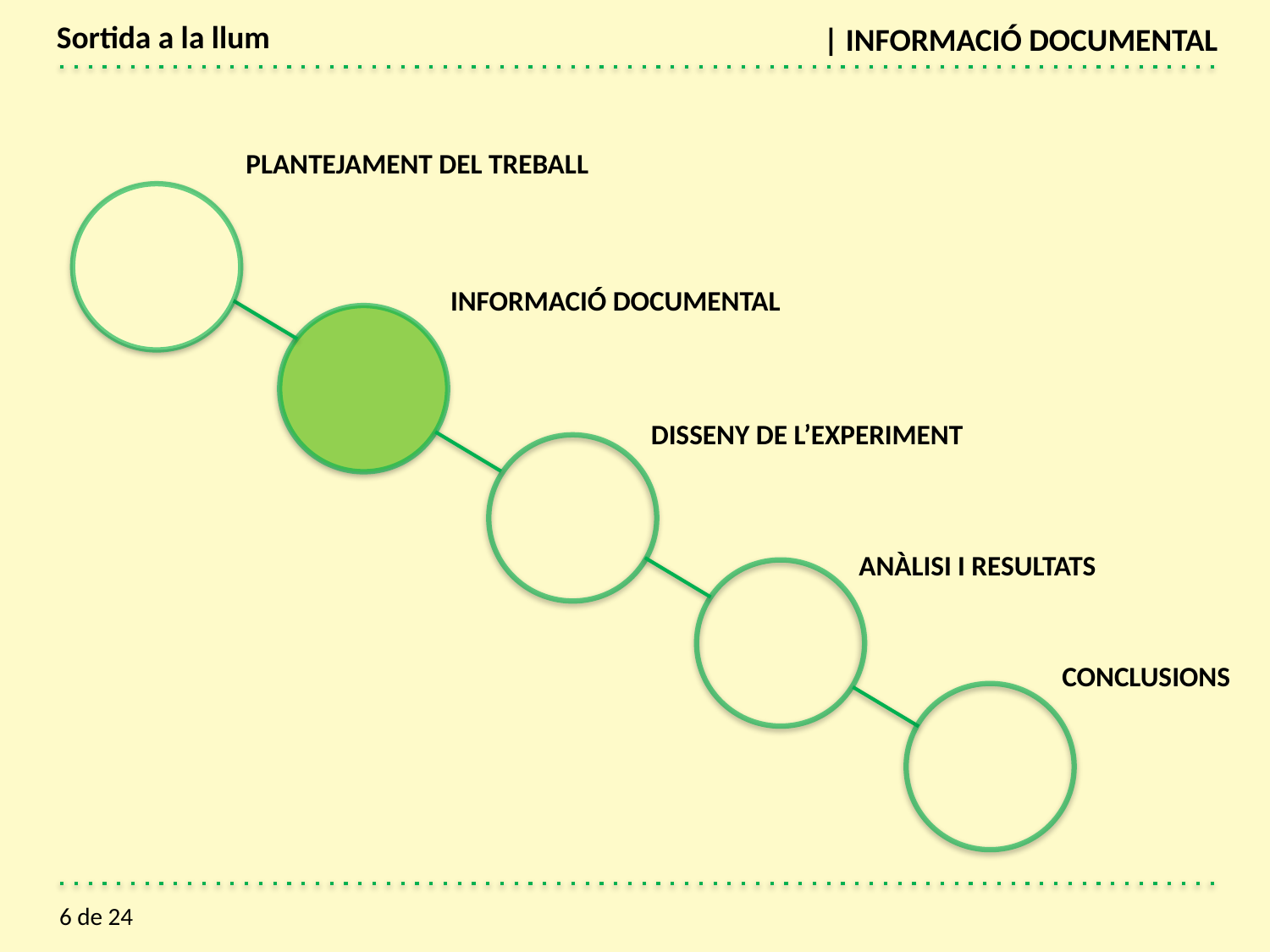

Sortida a la llum
| INFORMACIÓ DOCUMENTAL
PLANTEJAMENT DEL TREBALL

INFORMACIÓ DOCUMENTAL

DISSENY DE L’EXPERIMENT

ANÀLISI I RESULTATS

CONCLUSIONS

6 de 24